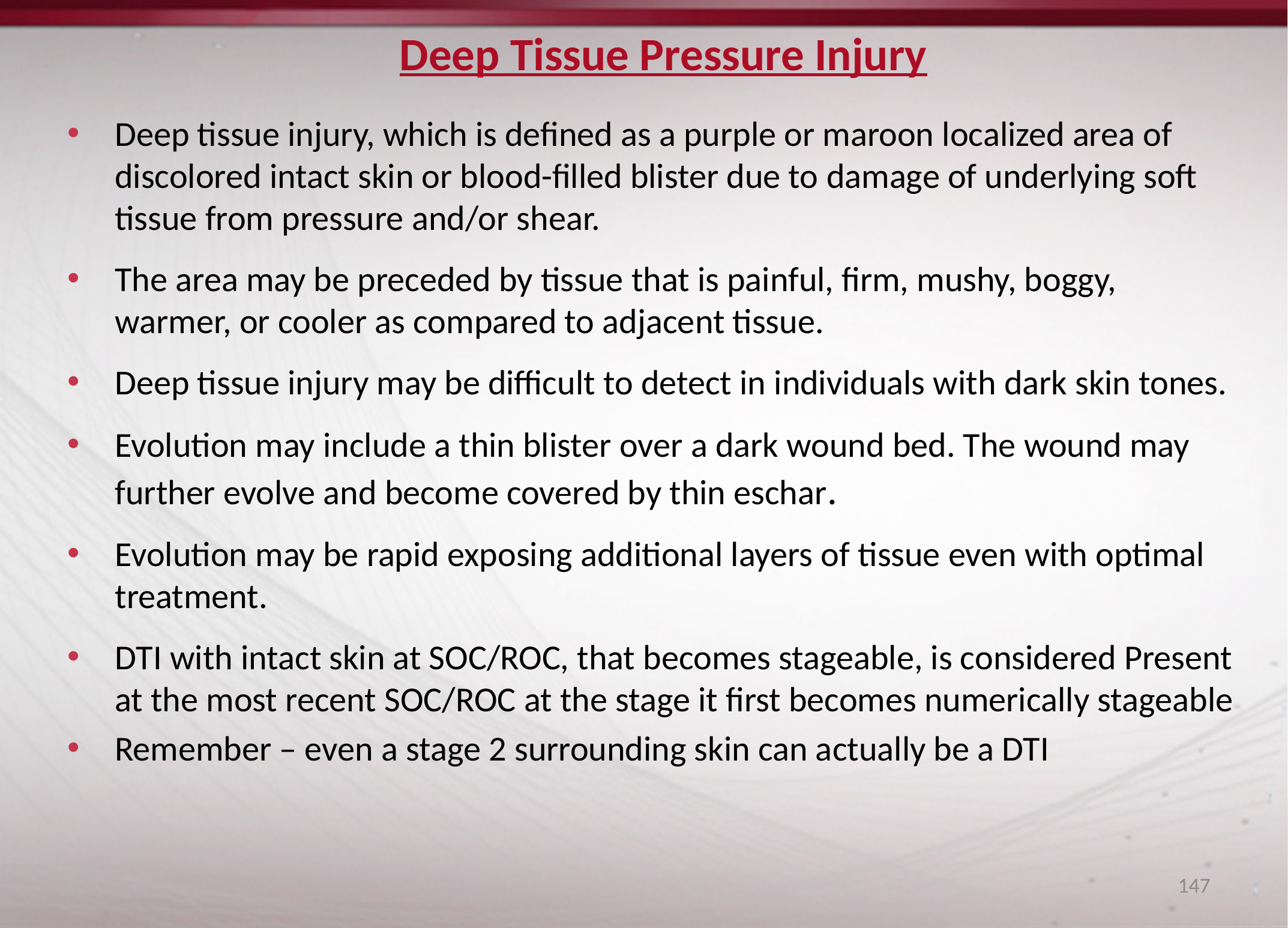

# Deep Tissue Pressure Injury
Deep tissue injury, which is defined as a purple or maroon localized area of discolored intact skin or blood-filled blister due to damage of underlying soft tissue from pressure and/or shear.

The area may be preceded by tissue that is painful, firm, mushy, boggy, warmer, or cooler as compared to adjacent tissue.

Deep tissue injury may be difficult to detect in individuals with dark skin tones.

Evolution may include a thin blister over a dark wound bed. The wound may further evolve and become covered by thin eschar.

Evolution may be rapid exposing additional layers of tissue even with optimal treatment.

DTI with intact skin at SOC/ROC, that becomes stageable, is considered Present at the most recent SOC/ROC at the stage it first becomes numerically stageable
Remember – even a stage 2 surrounding skin can actually be a DTI

147